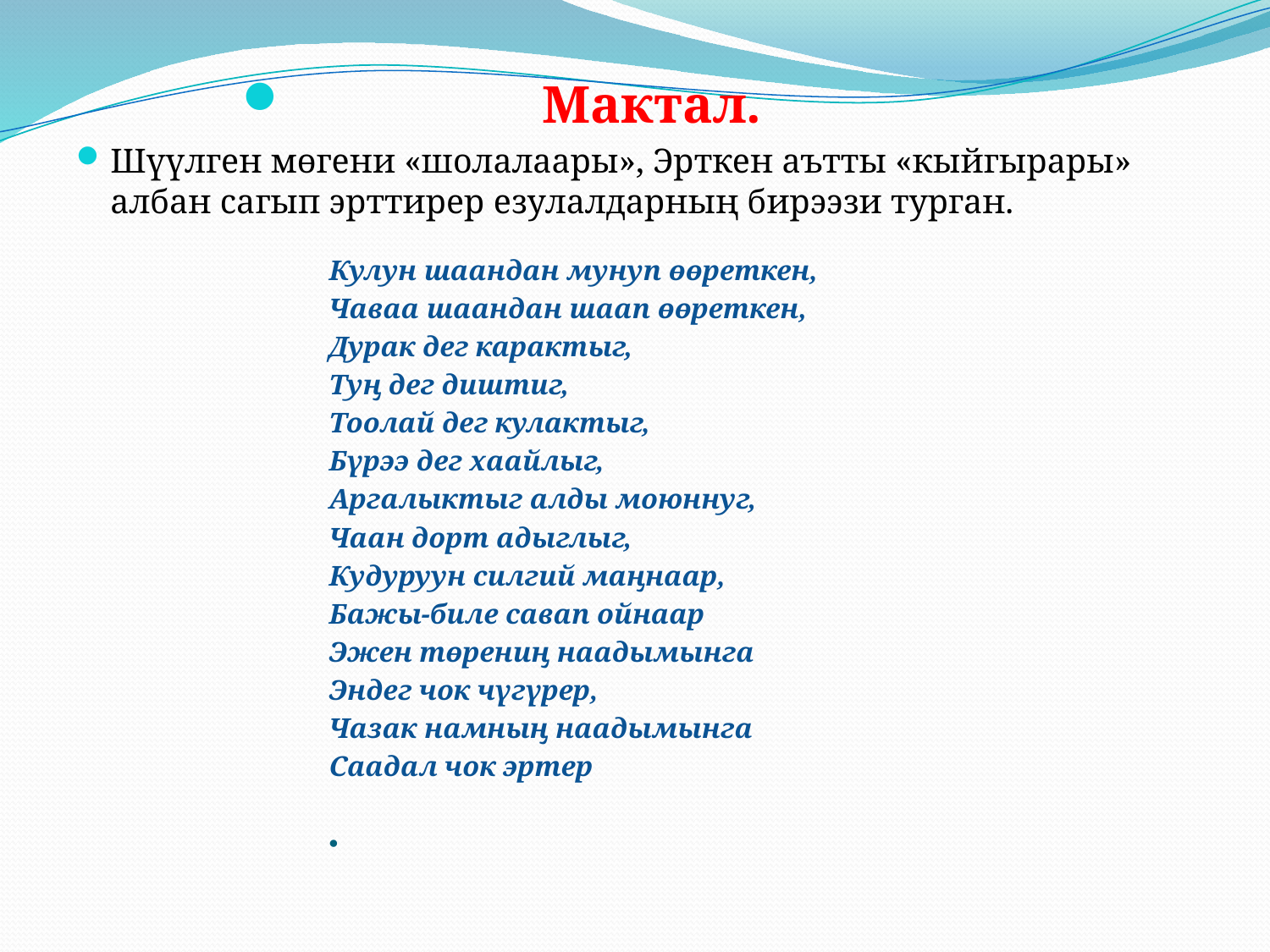

Мактал.
Шүүлген мөгени «шолалаары», Эрткен аътты «кыйгырары» албан сагып эрттирер езулалдарның бирээзи турган.

Кулун шаандан мунуп өөреткен,
Чаваа шаандан шаап өөреткен,
Дурак дег карактыг,
Туң дег диштиг,
Тоолай дег кулактыг,
Бүрээ дег хаайлыг,
Аргалыктыг алды моюннуг,
Чаан дорт адыглыг,
Кудуруун силгий маңнаар,
Бажы-биле савап ойнаар
Эжен төрениң наадымынга
Эндег чок чүгүрер,
Чазак намның наадымынга
Саадал чок эртер